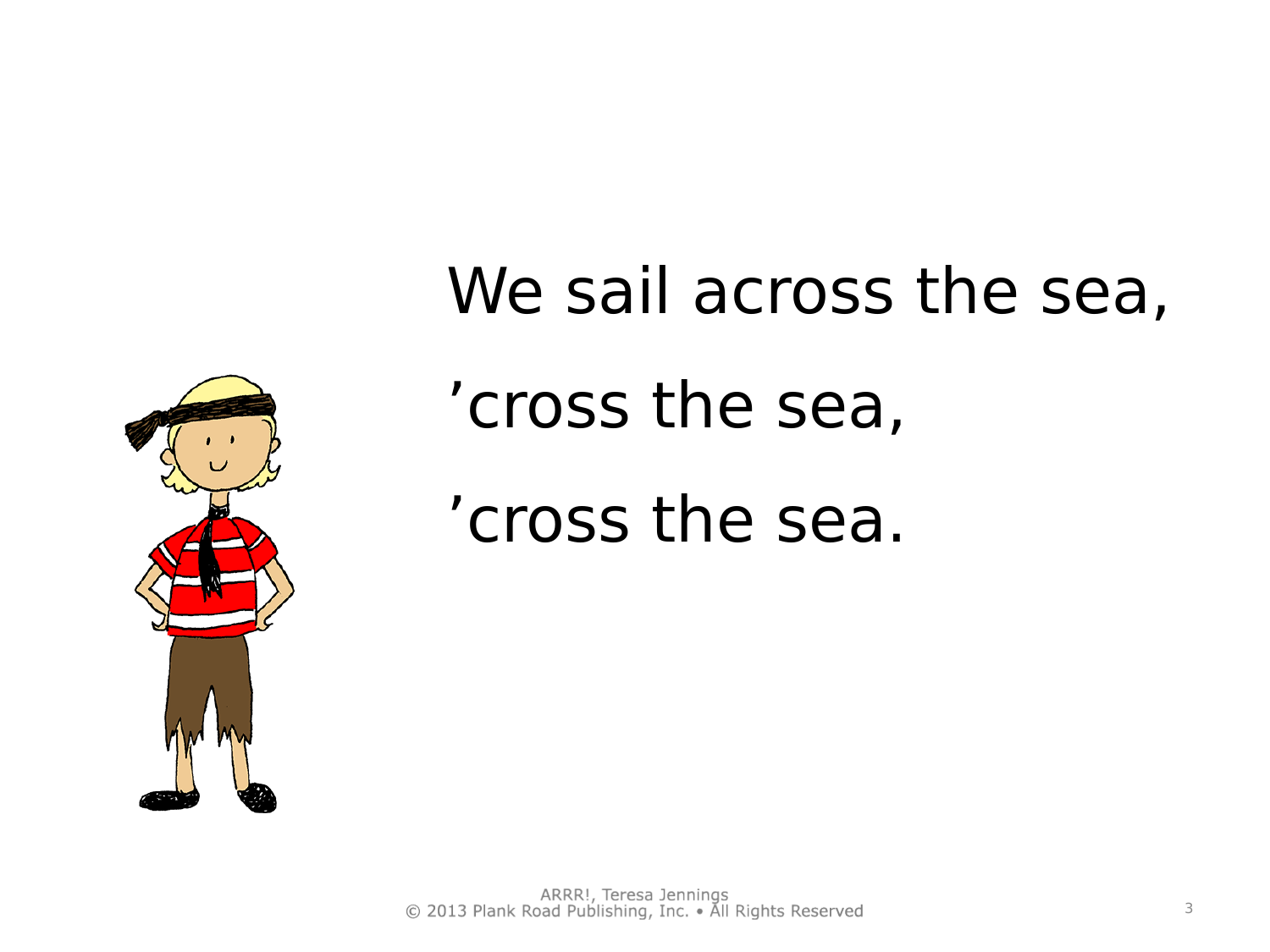

We sail across the sea, ’cross the sea,
’cross the sea.
3